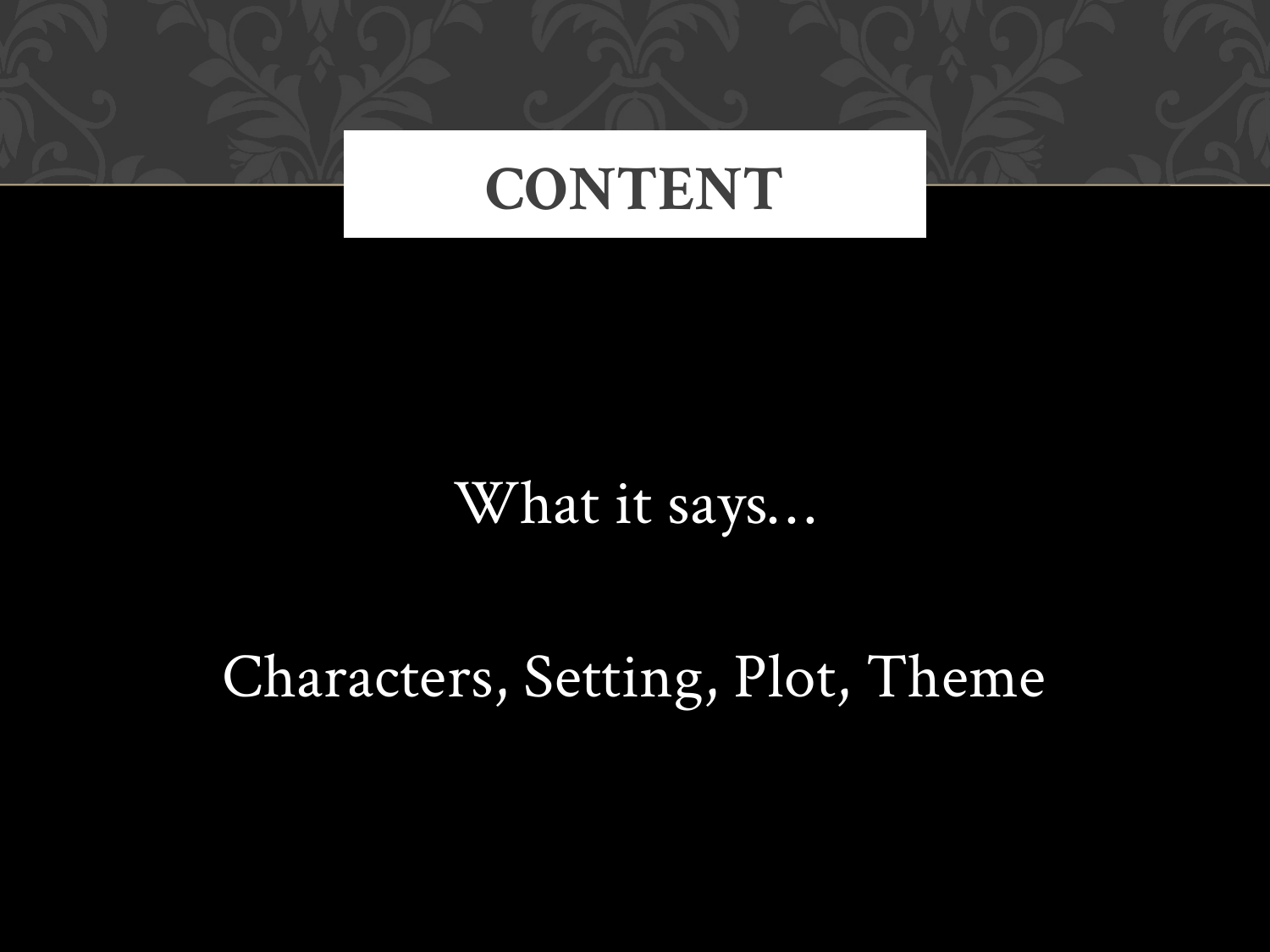

What it says…

Characters, Setting, Plot, Theme
# CONTENT